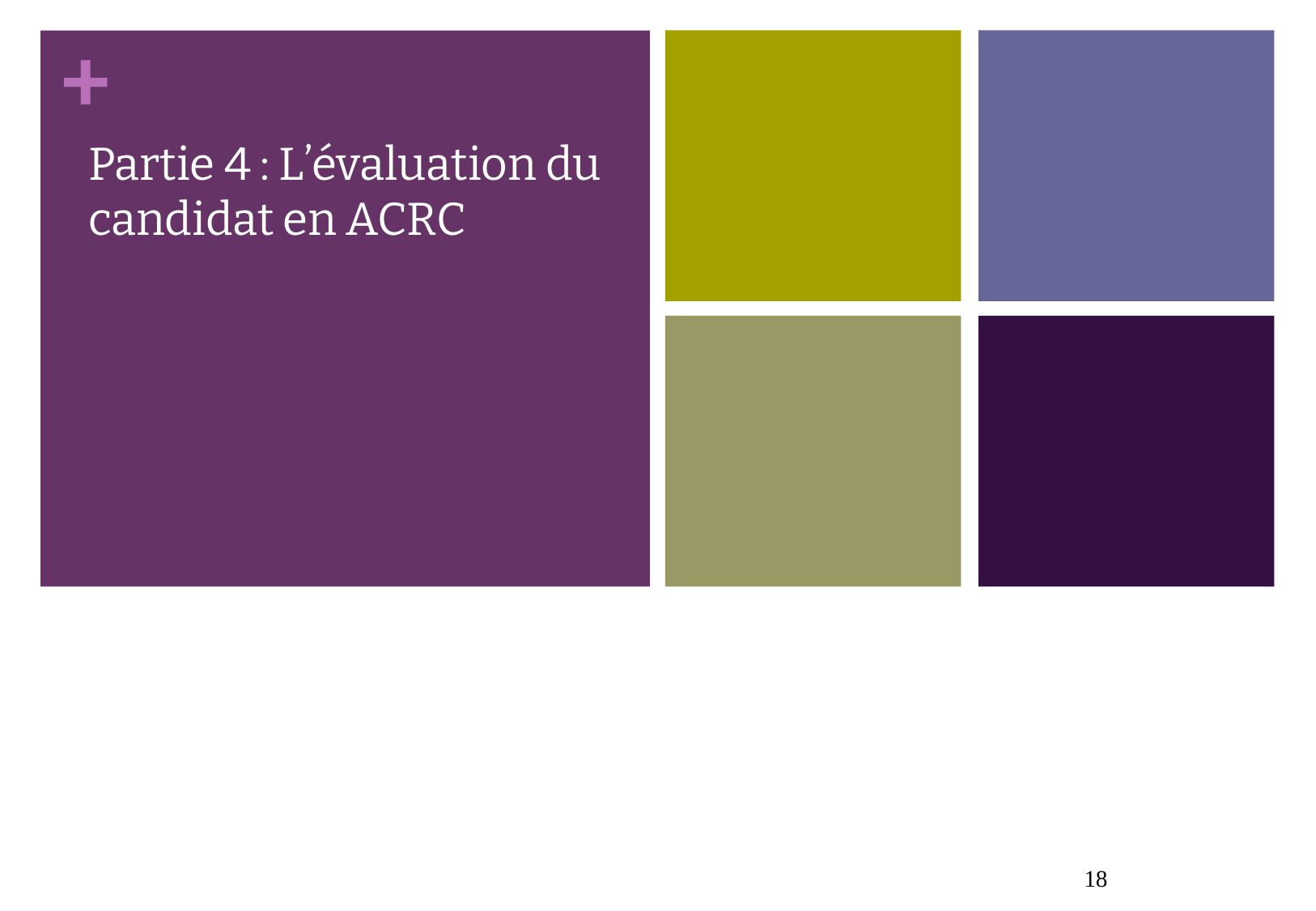

# Partie 4 : L’évaluation du candidat en ACRC
18